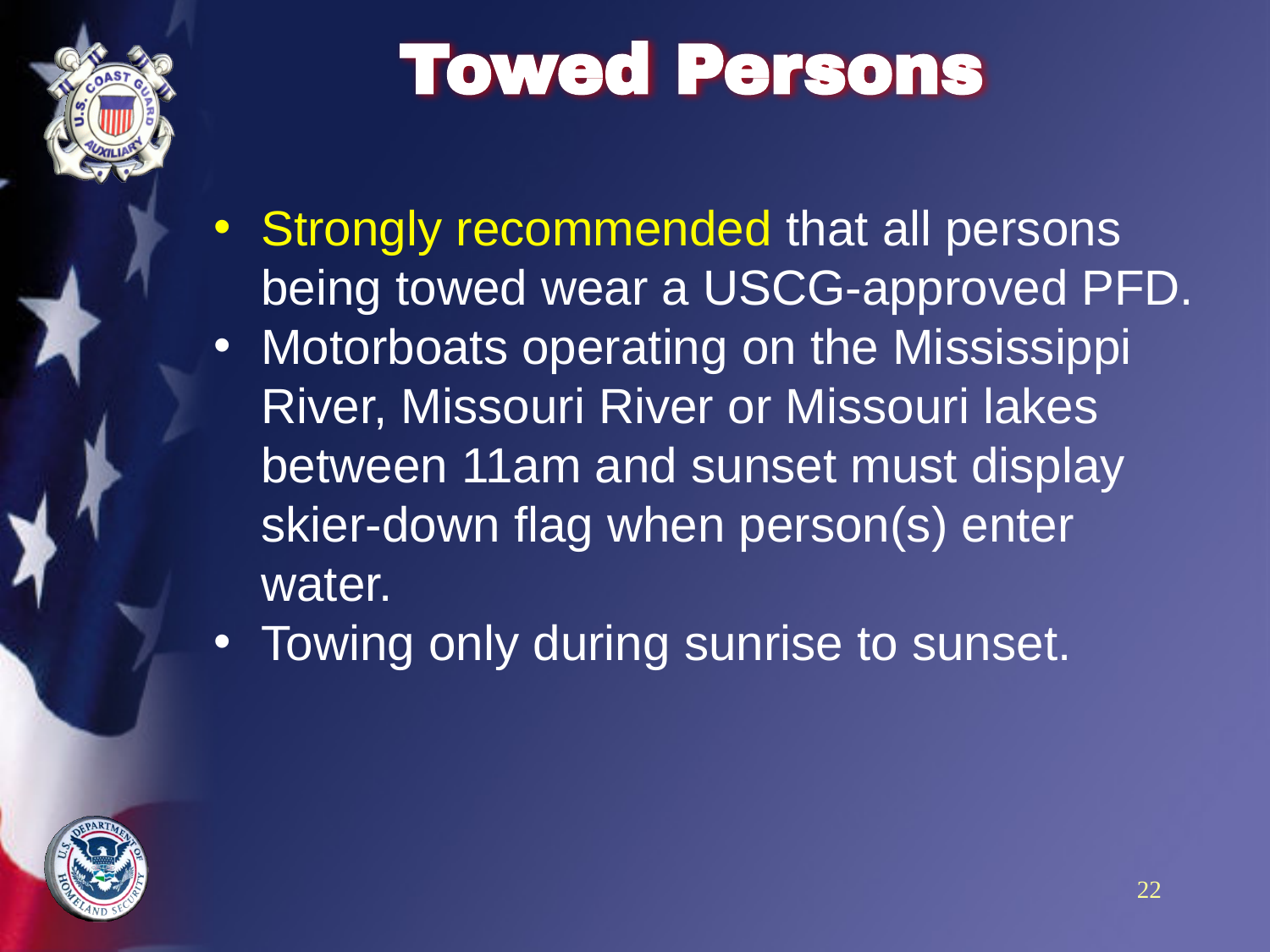

# Towed Persons
Strongly recommended that all persons being towed wear a USCG-approved PFD.
Motorboats operating on the Mississippi River, Missouri River or Missouri lakes between 11am and sunset must display skier-down flag when person(s) enter water.
Towing only during sunrise to sunset.

22